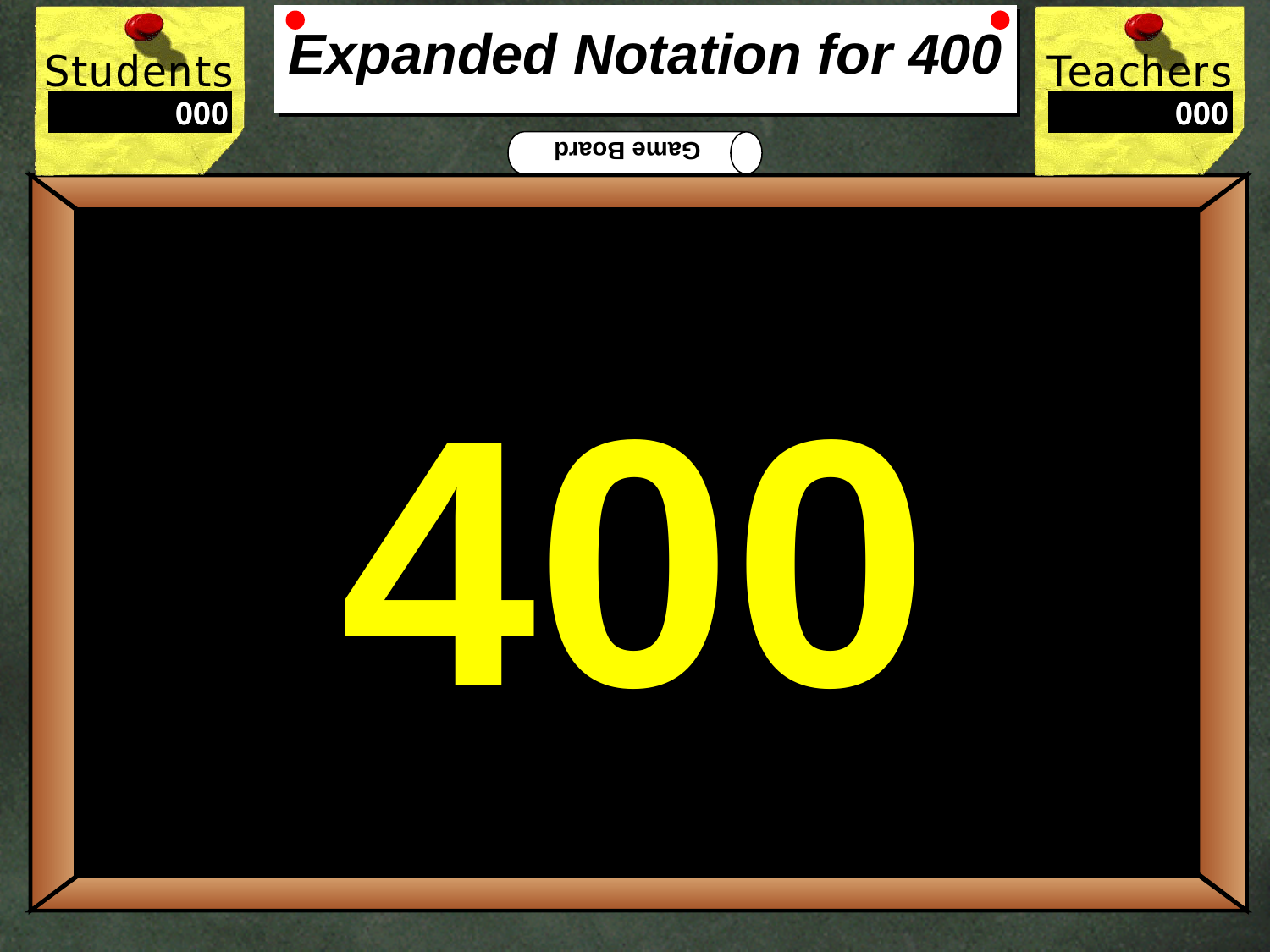

# Expanded Notation for 400
400
What will balance this equation?
486 = 300 + 70 + 6